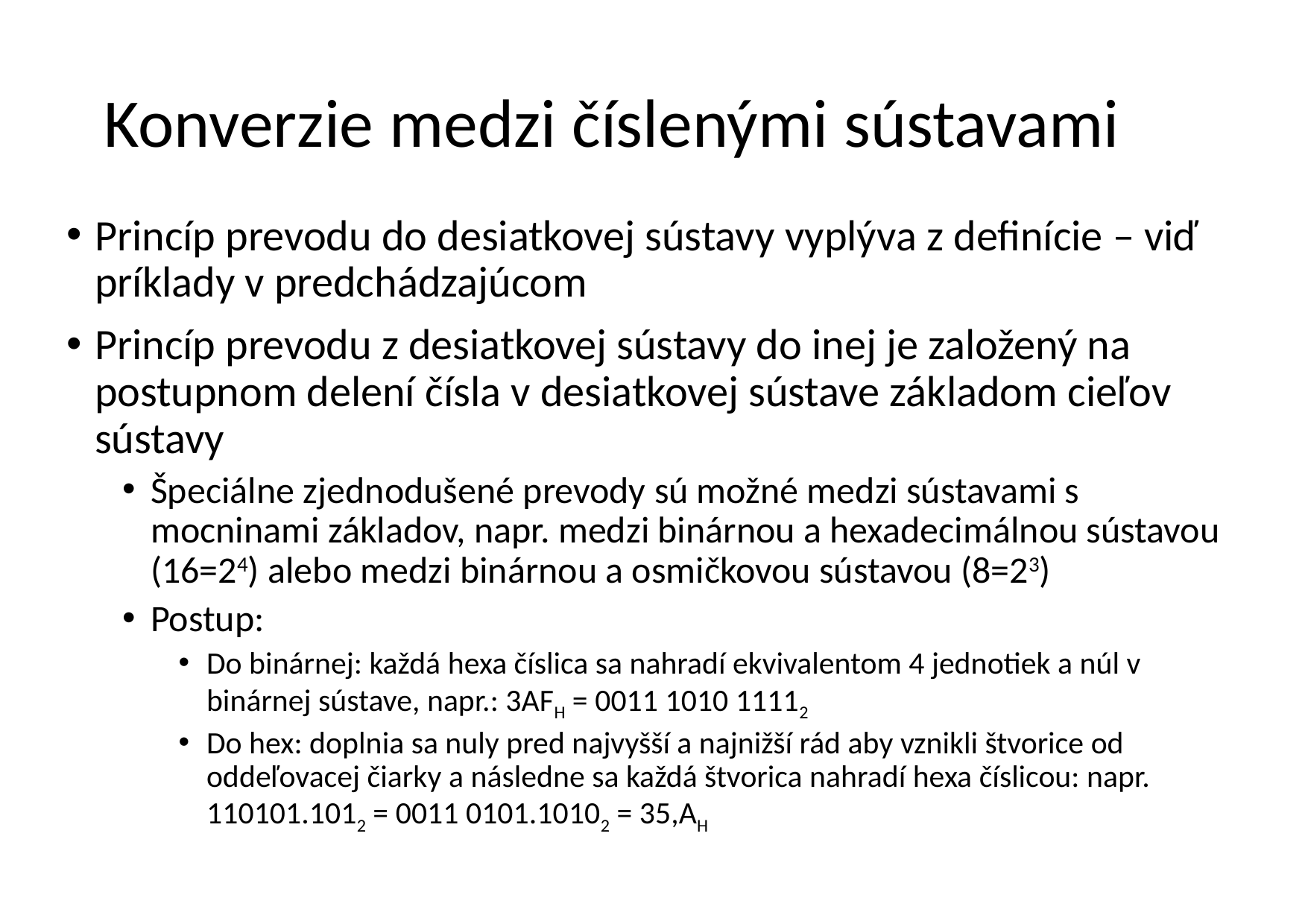

# Konverzie medzi číslenými sústavami
Princíp prevodu do desiatkovej sústavy vyplýva z definície – viď príklady v predchádzajúcom
Princíp prevodu z desiatkovej sústavy do inej je založený na postupnom delení čísla v desiatkovej sústave základom cieľov sústavy
Špeciálne zjednodušené prevody sú možné medzi sústavami s mocninami základov, napr. medzi binárnou a hexadecimálnou sústavou (16=24) alebo medzi binárnou a osmičkovou sústavou (8=23)
Postup:
Do binárnej: každá hexa číslica sa nahradí ekvivalentom 4 jednotiek a núl v binárnej sústave, napr.: 3AFH = 0011 1010 11112
Do hex: doplnia sa nuly pred najvyšší a najnižší rád aby vznikli štvorice od oddeľovacej čiarky a následne sa každá štvorica nahradí hexa číslicou: napr. 110101.1012 = 0011 0101.10102 = 35,AH